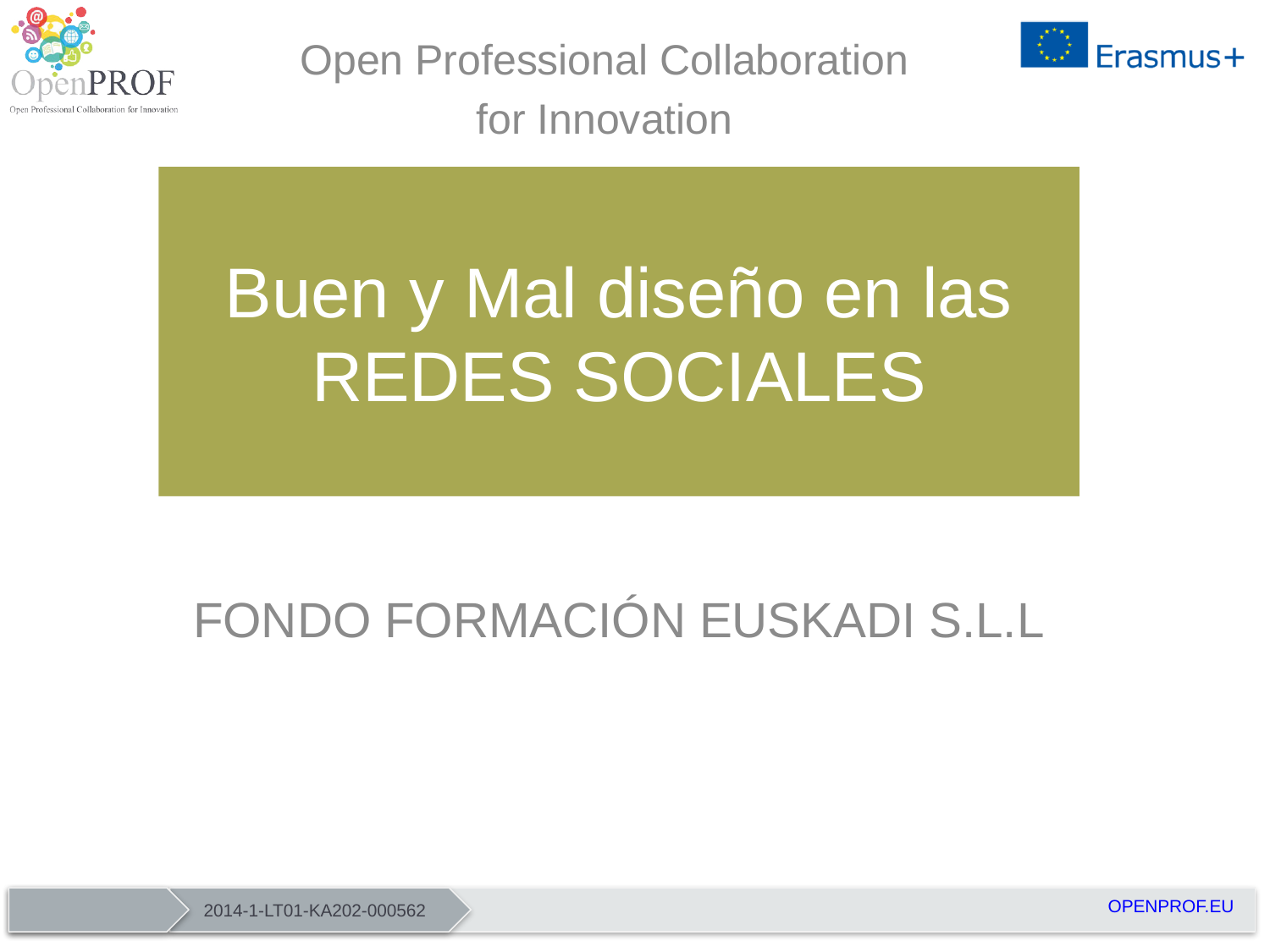

Open Professional Collaboration
for Innovation
# Buen y Mal diseño en las REDES SOCIALES

FONDO FORMACIÓN EUSKADI S.L.L